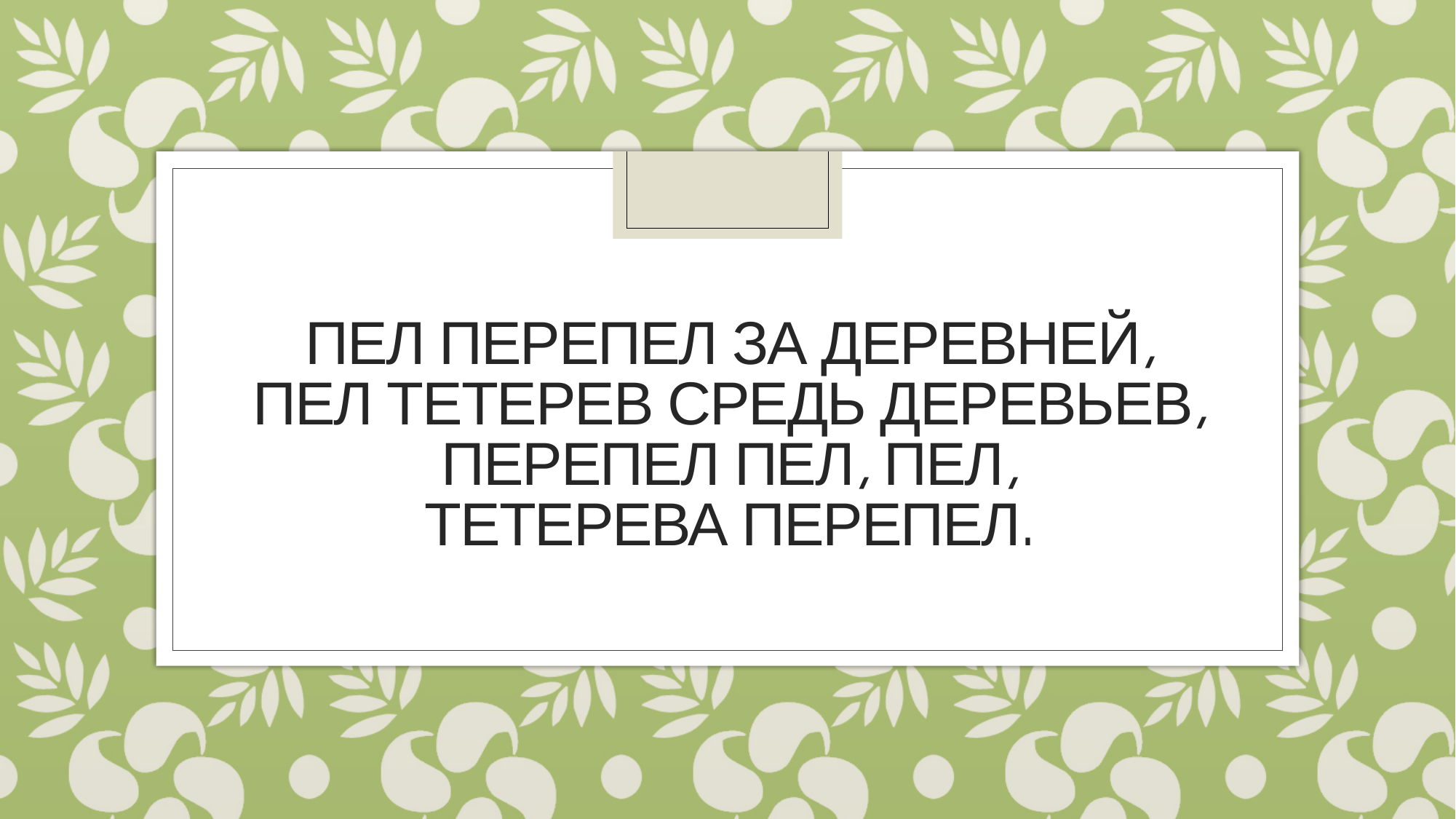

# Пел перепел за деревней, Пел тетерев средь деревьев, Перепел пел, пел, Тетерева перепел.